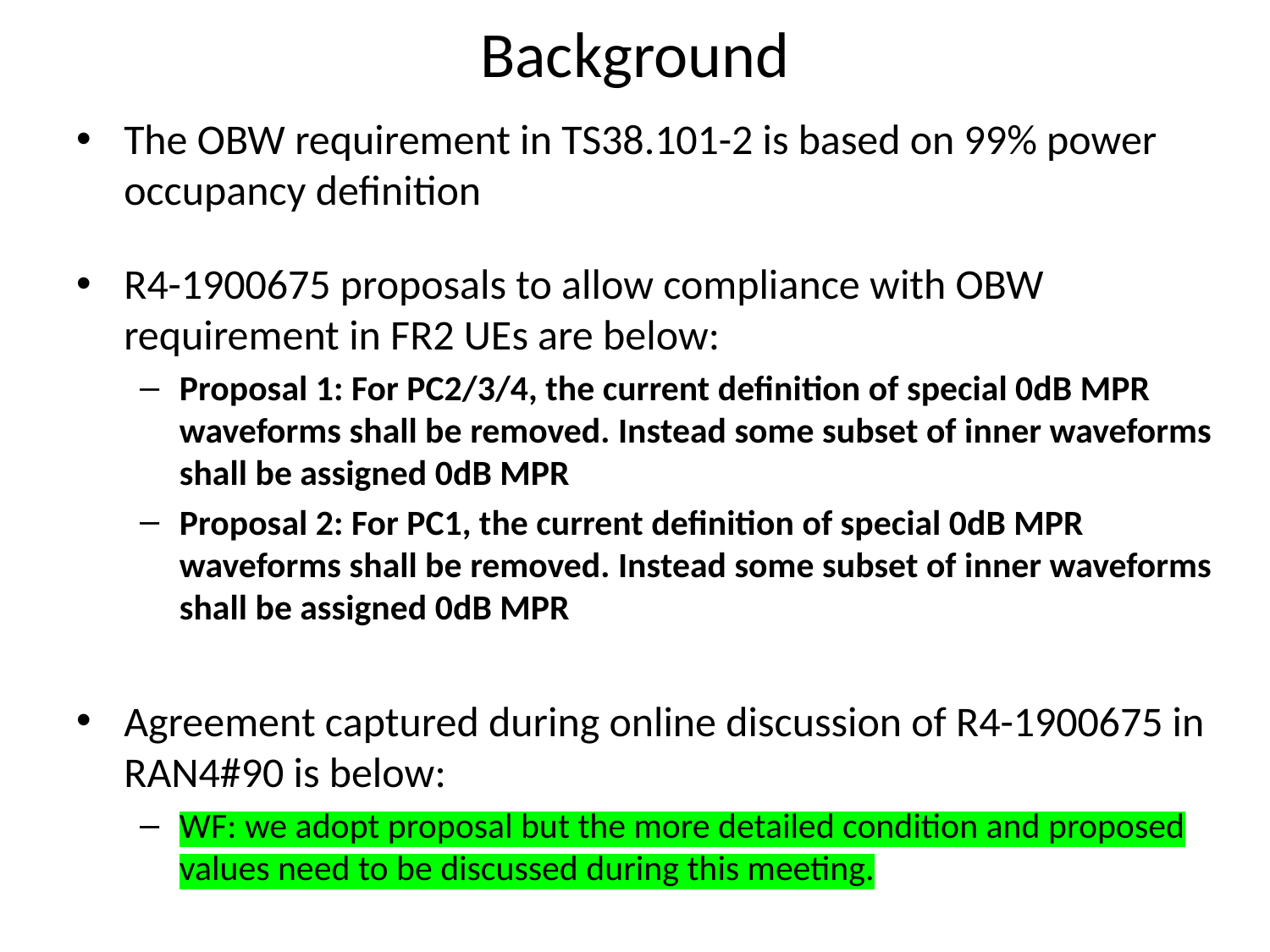

# Background
The OBW requirement in TS38.101-2 is based on 99% power occupancy definition

R4-1900675 proposals to allow compliance with OBW requirement in FR2 UEs are below:
Proposal 1: For PC2/3/4, the current definition of special 0dB MPR waveforms shall be removed. Instead some subset of inner waveforms shall be assigned 0dB MPR
Proposal 2: For PC1, the current definition of special 0dB MPR waveforms shall be removed. Instead some subset of inner waveforms shall be assigned 0dB MPR

Agreement captured during online discussion of R4-1900675 in RAN4#90 is below:
WF: we adopt proposal but the more detailed condition and proposed values need to be discussed during this meeting.